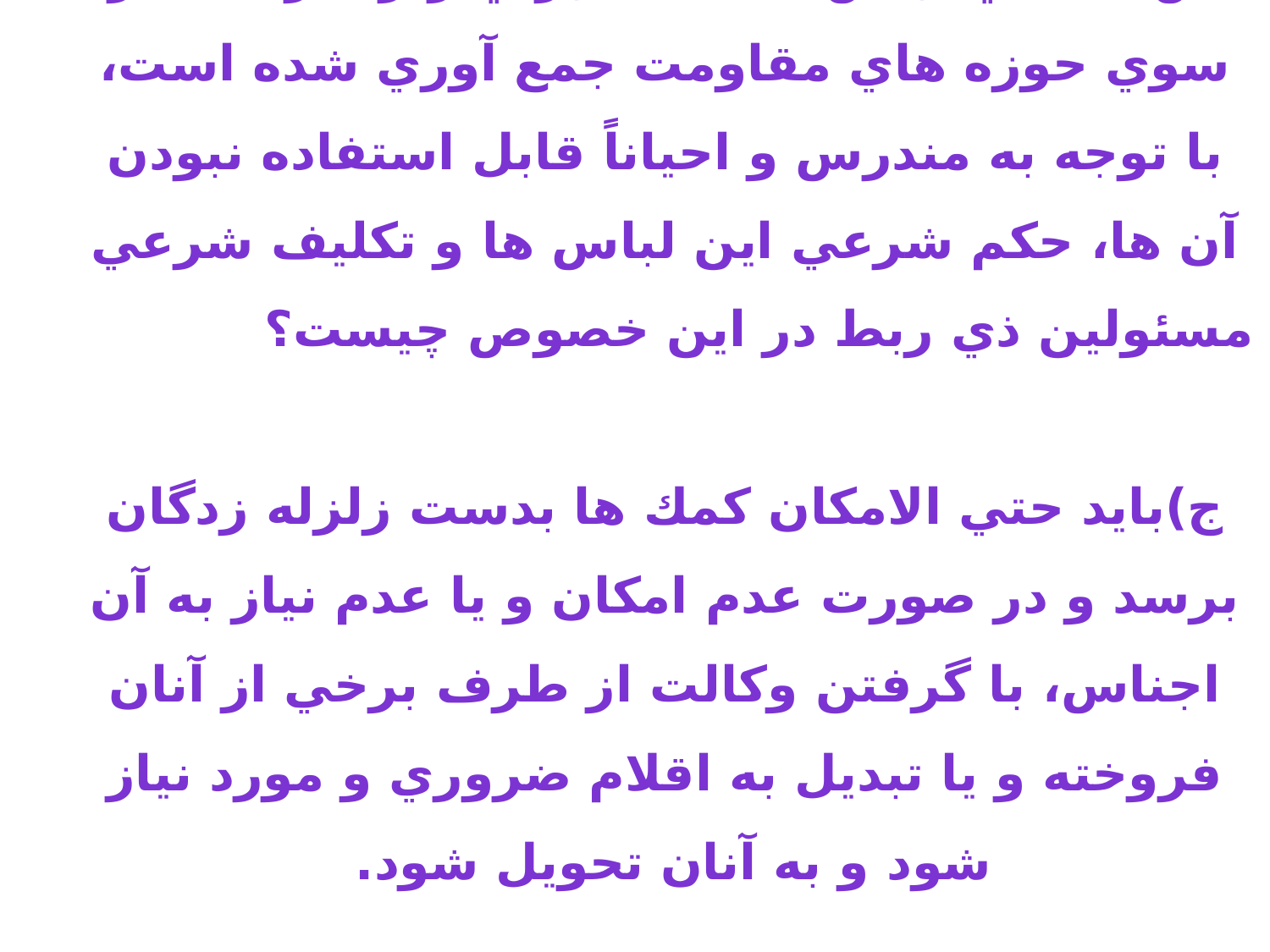

# س)تعدادي لباس مستعمل براي زلزله زدگان از سوي حوزه هاي مقاومت جمع آوري شده است، با توجه به مندرس و احياناً قابل استفاده نبودن آن ها، حكم شرعي اين لباس ها و تكليف شرعي مسئولين ذي ربط در اين خصوص چیست؟ ج)بايد حتي الامكان كمك ها بدست زلزله زدگان برسد و در صورت عدم امكان و يا عدم نياز به آن اجناس، با گرفتن وكالت از طرف برخي از آنان فروخته و يا تبديل به اقلام ضروري و مورد نياز شود و به آنان تحويل شود.